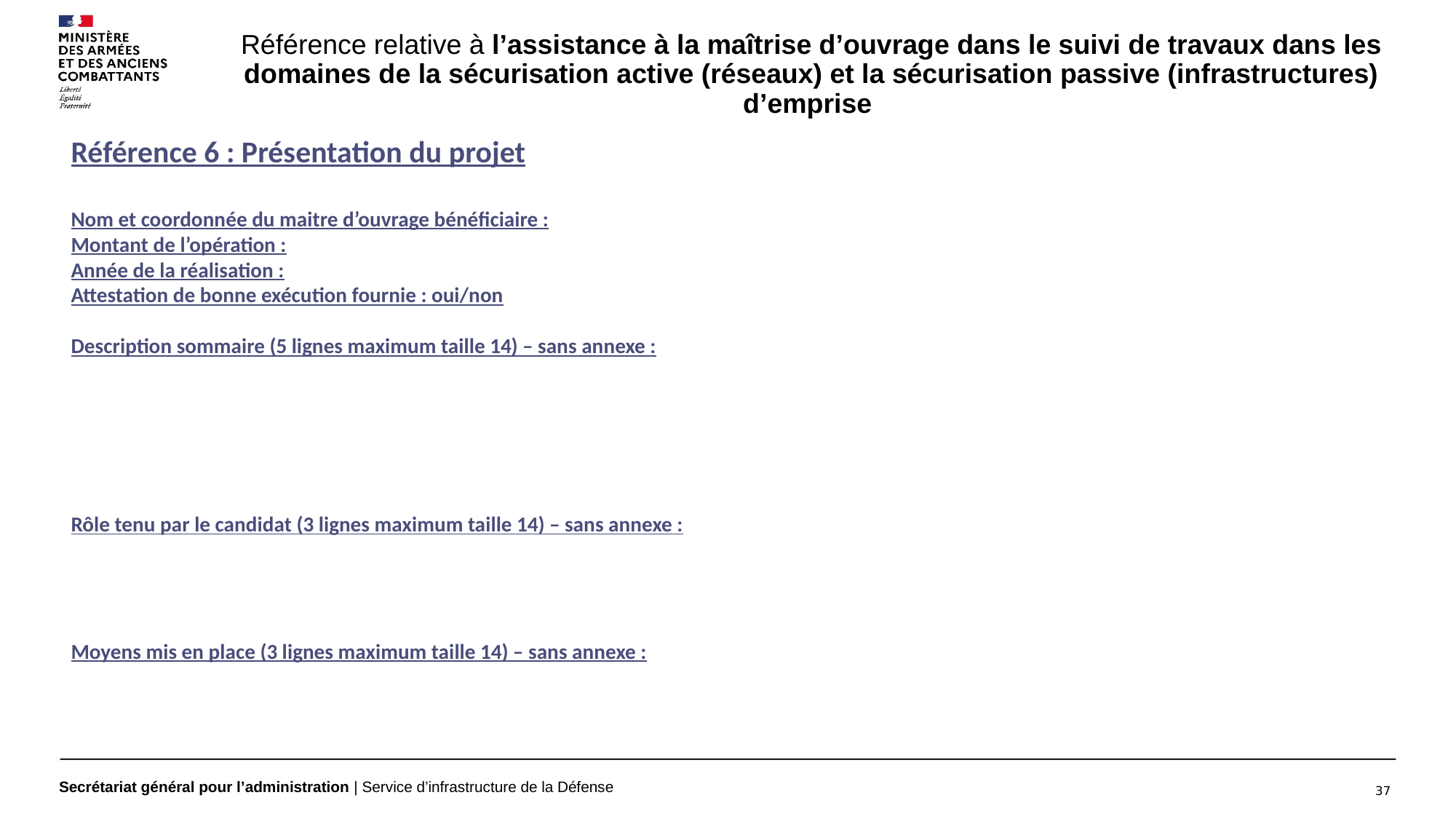

# Référence relative à l’assistance à la maîtrise d’ouvrage dans le suivi de travaux dans les domaines de la sécurisation active (réseaux) et la sécurisation passive (infrastructures) d’emprise
Référence 6 : Présentation du projet

Nom et coordonnée du maitre d’ouvrage bénéficiaire :
Montant de l’opération :
Année de la réalisation :
Attestation de bonne exécution fournie : oui/non

Description sommaire (5 lignes maximum taille 14) – sans annexe :

Rôle tenu par le candidat (3 lignes maximum taille 14) – sans annexe :

Moyens mis en place (3 lignes maximum taille 14) – sans annexe :

37